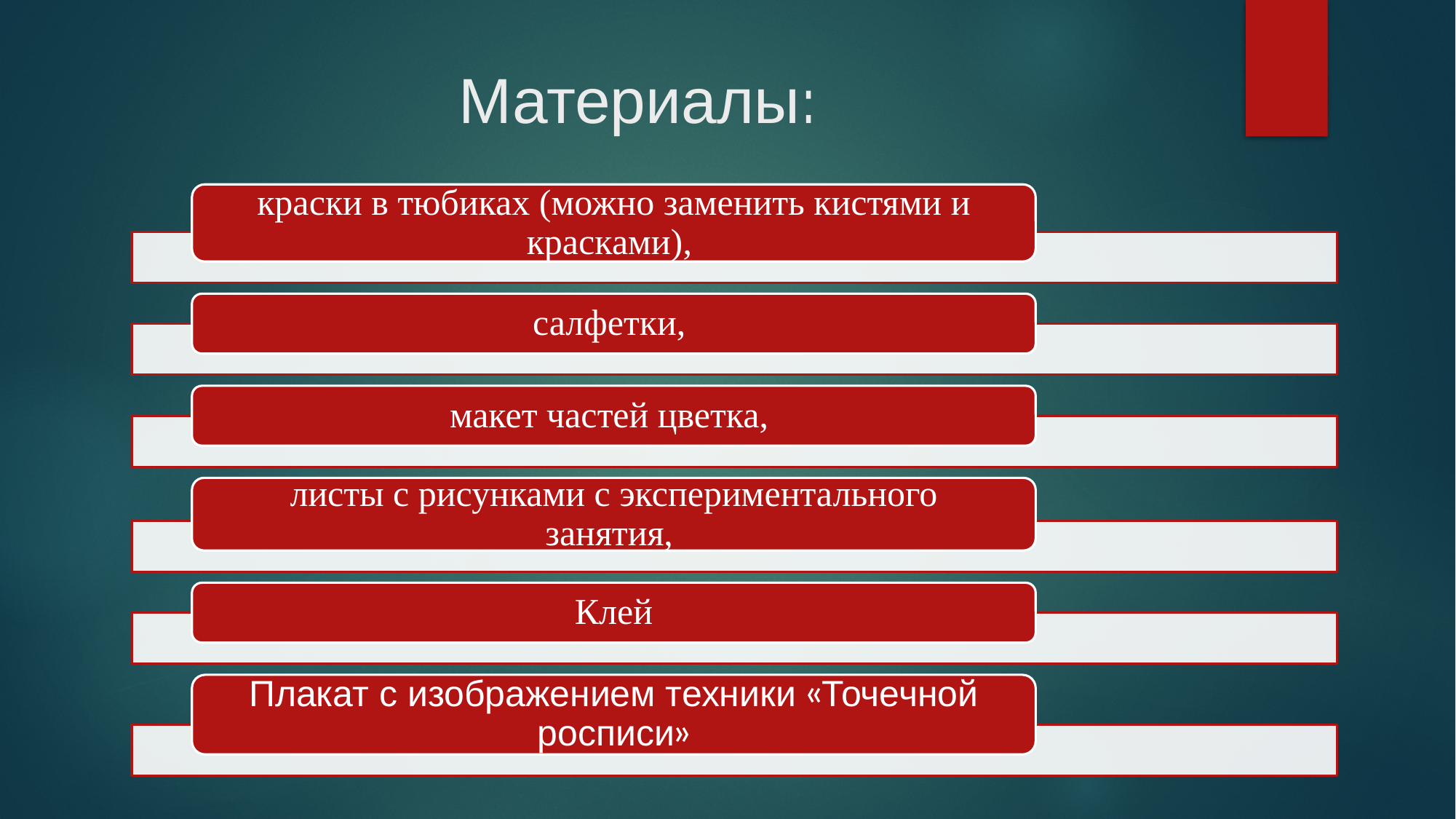

# Материалы:
краски в тюбиках (можно заменить кистями и красками),
салфетки,
макет частей цветка,
листы с рисунками с экспериментального занятия,
Клей
Плакат с изображением техники «Точечной росписи»